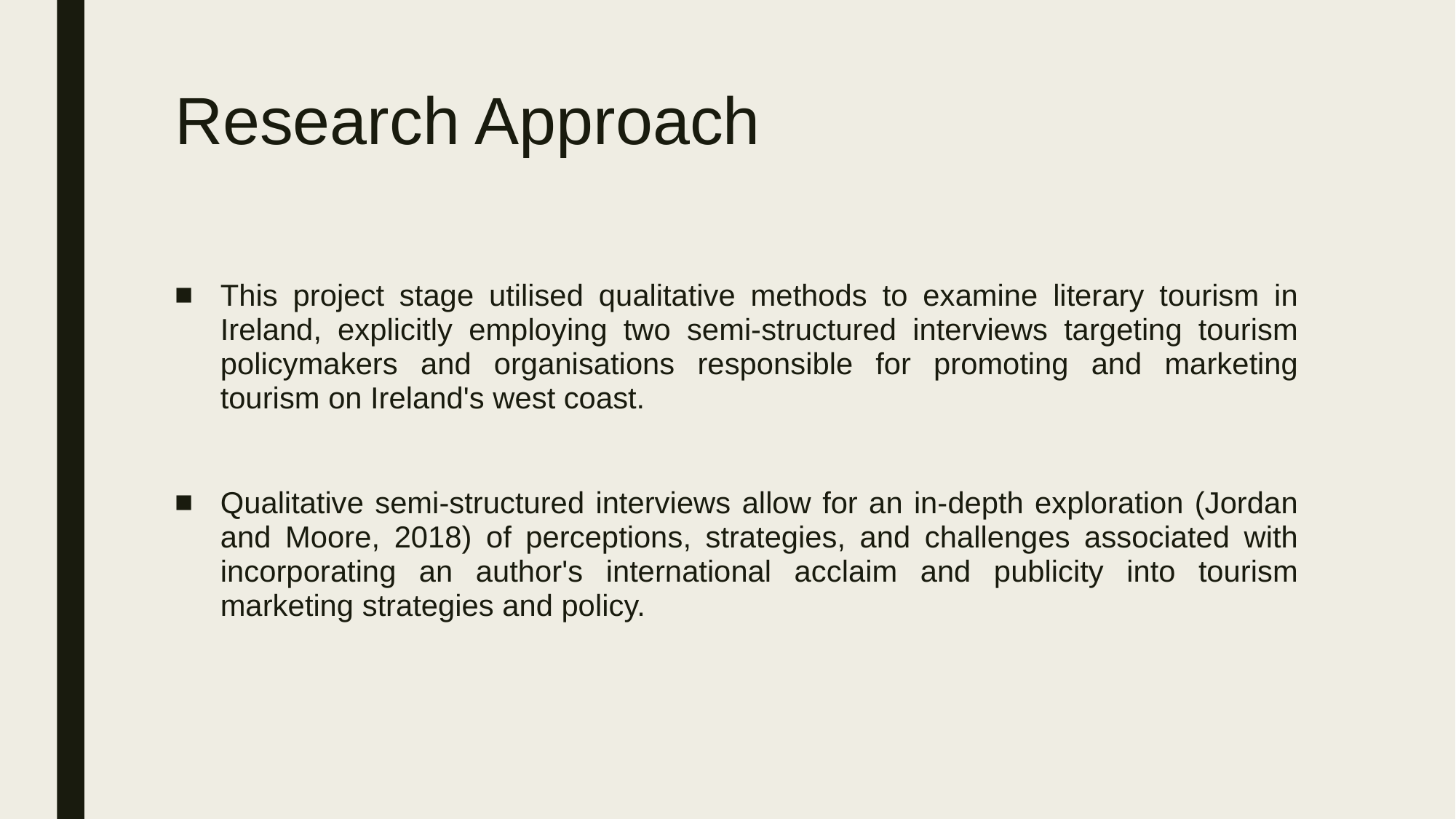

# Research Approach
This project stage utilised qualitative methods to examine literary tourism in Ireland, explicitly employing two semi-structured interviews targeting tourism policymakers and organisations responsible for promoting and marketing tourism on Ireland's west coast.

Qualitative semi-structured interviews allow for an in-depth exploration (Jordan and Moore, 2018) of perceptions, strategies, and challenges associated with incorporating an author's international acclaim and publicity into tourism marketing strategies and policy.